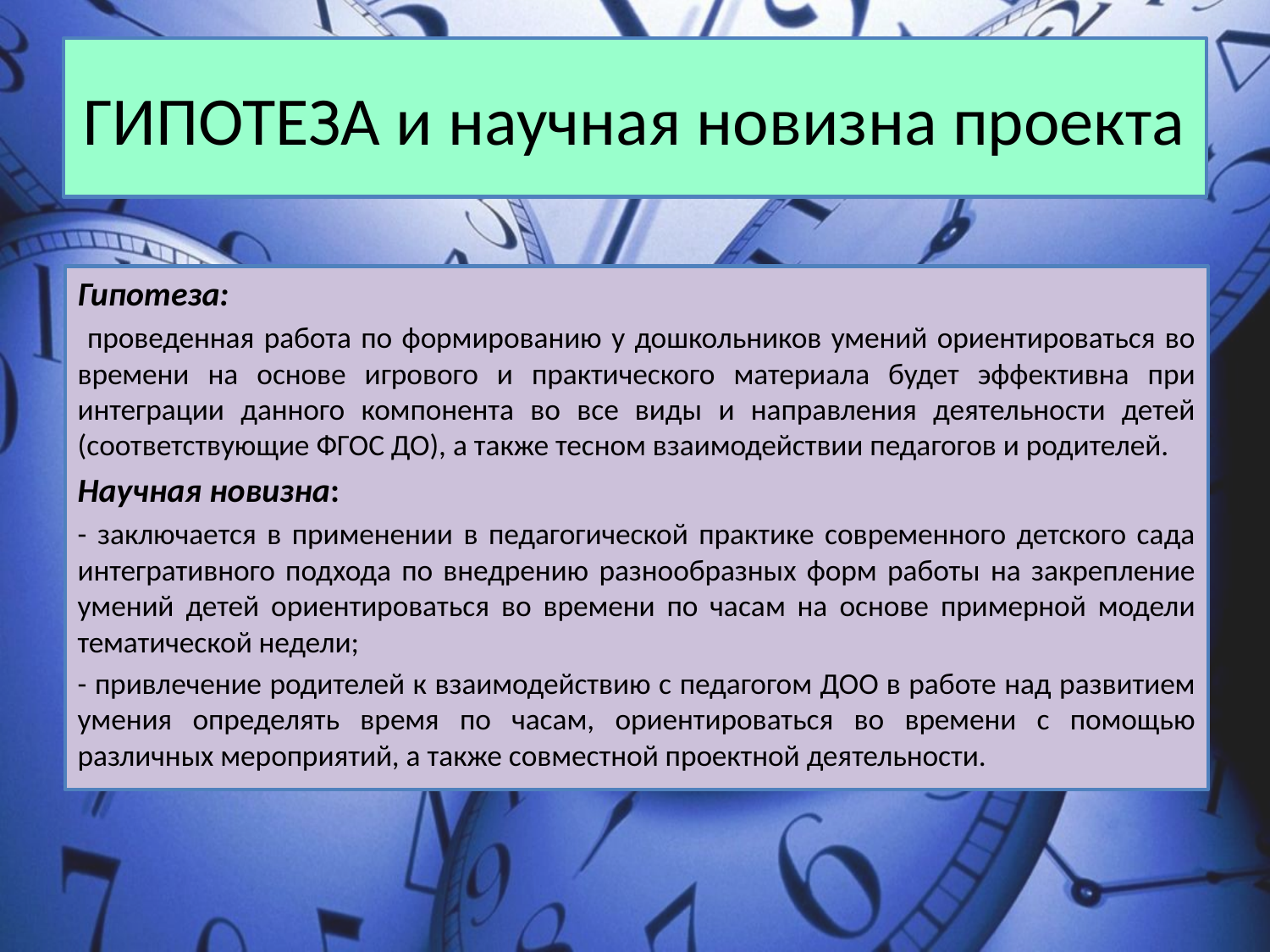

# ГИПОТЕЗА и научная новизна проекта
Гипотеза:
 проведенная работа по формированию у дошкольников умений ориентироваться во времени на основе игрового и практического материала будет эффективна при интеграции данного компонента во все виды и направления деятельности детей (соответствующие ФГОС ДО), а также тесном взаимодействии педагогов и родителей.
Научная новизна:
- заключается в применении в педагогической практике современного детского сада интегративного подхода по внедрению разнообразных форм работы на закрепление умений детей ориентироваться во времени по часам на основе примерной модели тематической недели;
- привлечение родителей к взаимодействию с педагогом ДОО в работе над развитием умения определять время по часам, ориентироваться во времени с помощью различных мероприятий, а также совместной проектной деятельности.